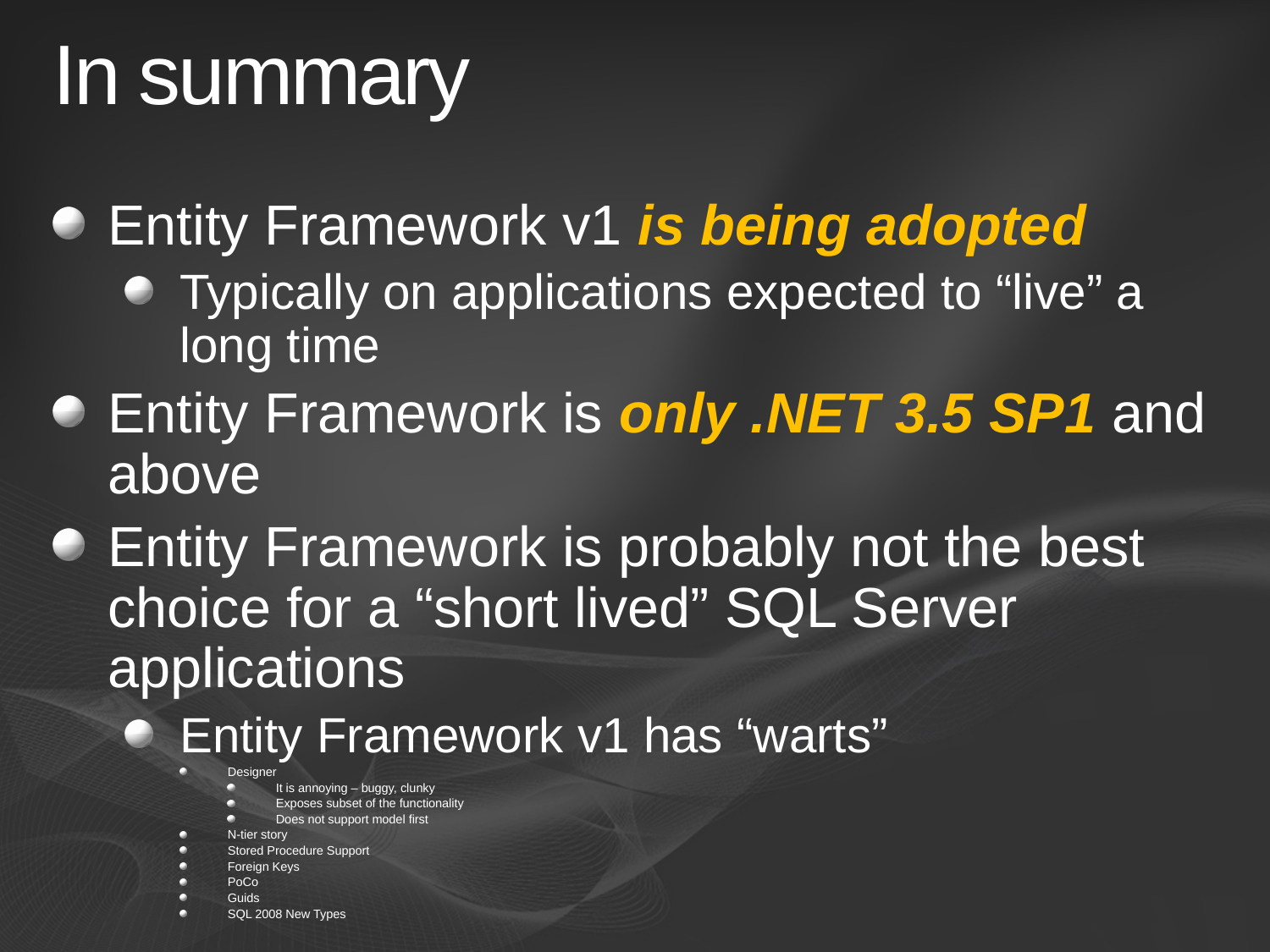

# In summary
Entity Framework v1 is being adopted
Typically on applications expected to “live” a long time
Entity Framework is only .NET 3.5 SP1 and above
Entity Framework is probably not the best choice for a “short lived” SQL Server applications
Entity Framework v1 has “warts”
Designer
It is annoying – buggy, clunky
Exposes subset of the functionality
Does not support model first
N-tier story
Stored Procedure Support
Foreign Keys
PoCo
Guids
SQL 2008 New Types